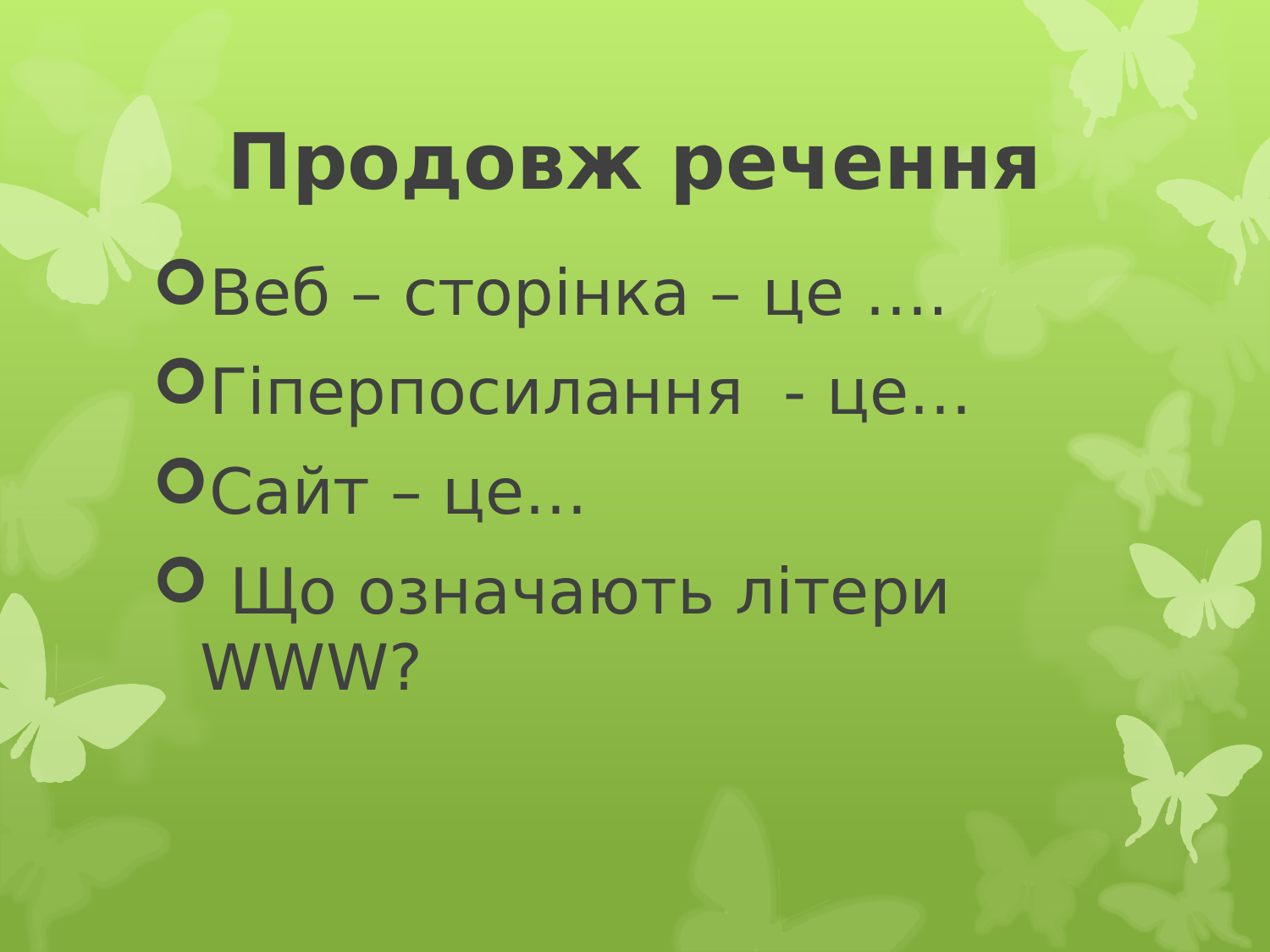

# Продовж речення
Веб – сторінка – це ….
Гіперпосилання  - це…
Сайт – це…
 Що означають літери WWW?